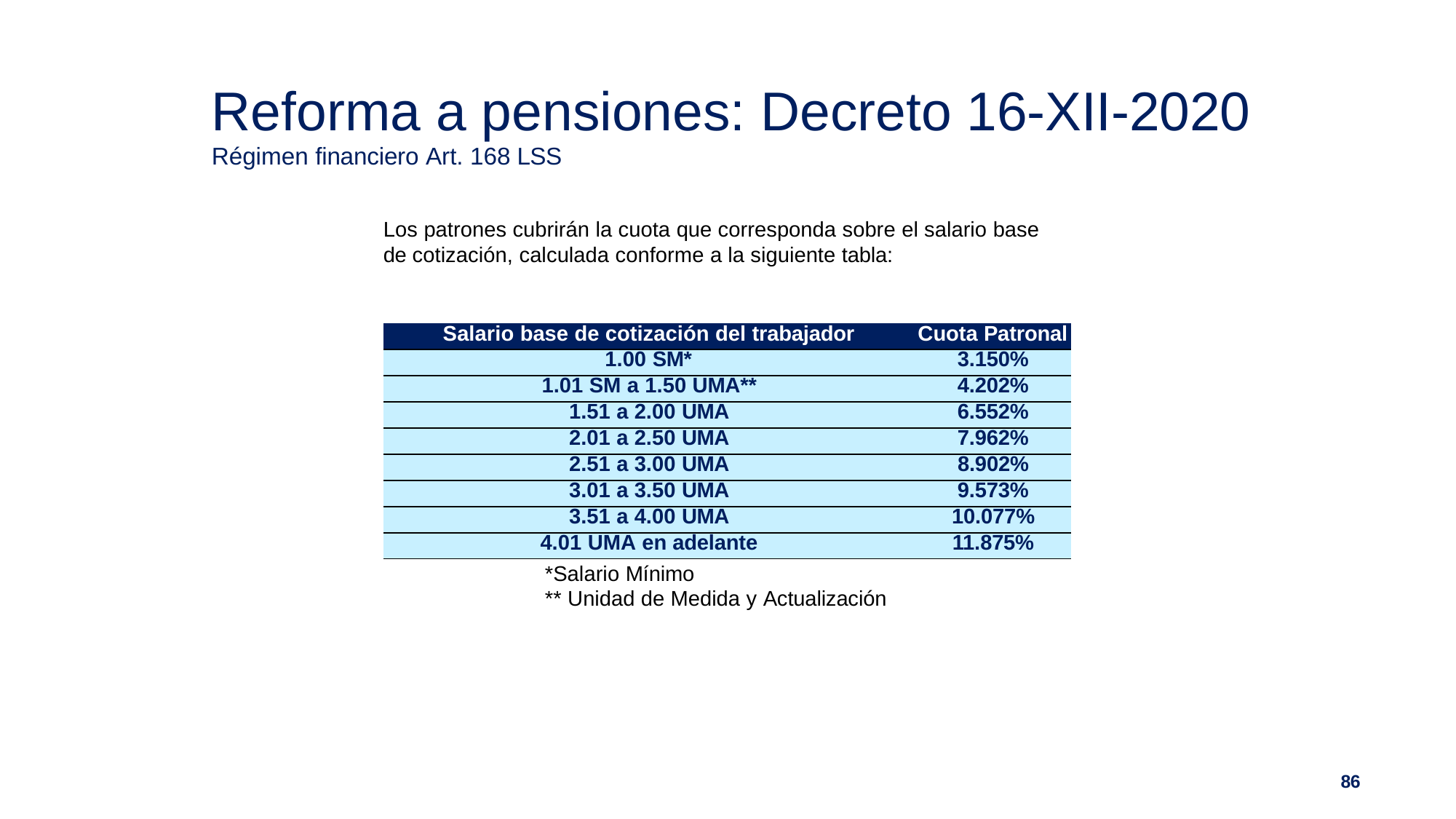

# Reforma a pensiones: Decreto 16-XII-2020
Régimen financiero Art. 168 LSS
Los patrones cubrirán la cuota que corresponda sobre el salario base de cotización, calculada conforme a la siguiente tabla:
| Salario base de cotización del trabajador | Cuota Patronal |
| --- | --- |
| 1.00 SM\* | 3.150% |
| 1.01 SM a 1.50 UMA\*\* | 4.202% |
| 1.51 a 2.00 UMA | 6.552% |
| 2.01 a 2.50 UMA | 7.962% |
| 2.51 a 3.00 UMA | 8.902% |
| 3.01 a 3.50 UMA | 9.573% |
| 3.51 a 4.00 UMA | 10.077% |
| 4.01 UMA en adelante | 11.875% |
| \*Salario Mínimo \*\* Unidad de Medida y Actualización |  |
86